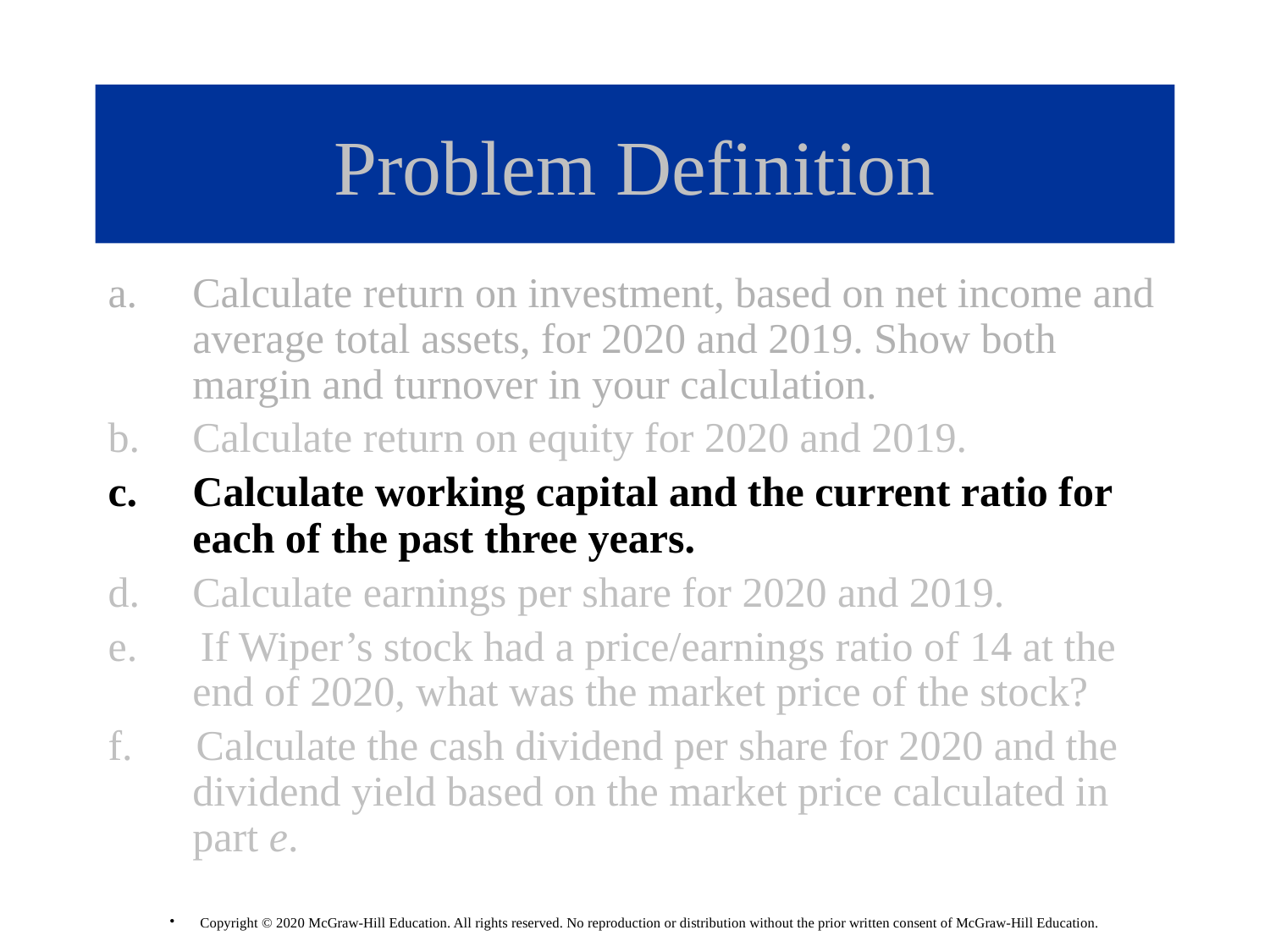

# Problem Definition
Calculate return on investment, based on net income and average total assets, for 2020 and 2019. Show both margin and turnover in your calculation.
Calculate return on equity for 2020 and 2019.
Calculate working capital and the current ratio for each of the past three years.
Calculate earnings per share for 2020 and 2019.
e.      If Wiper’s stock had a price/earnings ratio of 14 at the end of 2020, what was the market price of the stock?
f.      Calculate the cash dividend per share for 2020 and the dividend yield based on the market price calculated in part e.